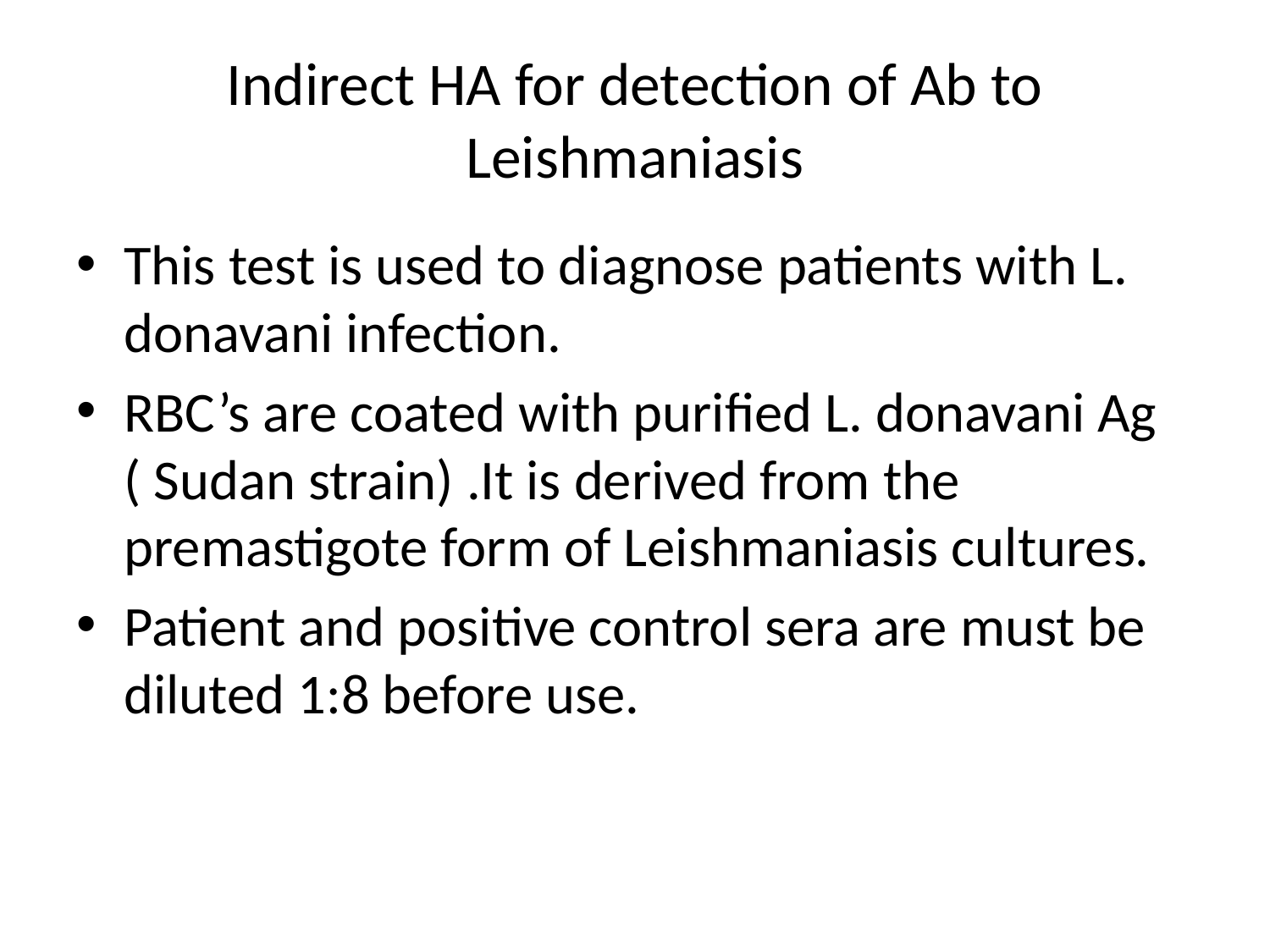

# Indirect HA for detection of Ab to Leishmaniasis
This test is used to diagnose patients with L. donavani infection.
RBC’s are coated with purified L. donavani Ag  ( Sudan strain) .It is derived from the premastigote form of Leishmaniasis cultures.
Patient and positive control sera are must be diluted 1:8 before use.